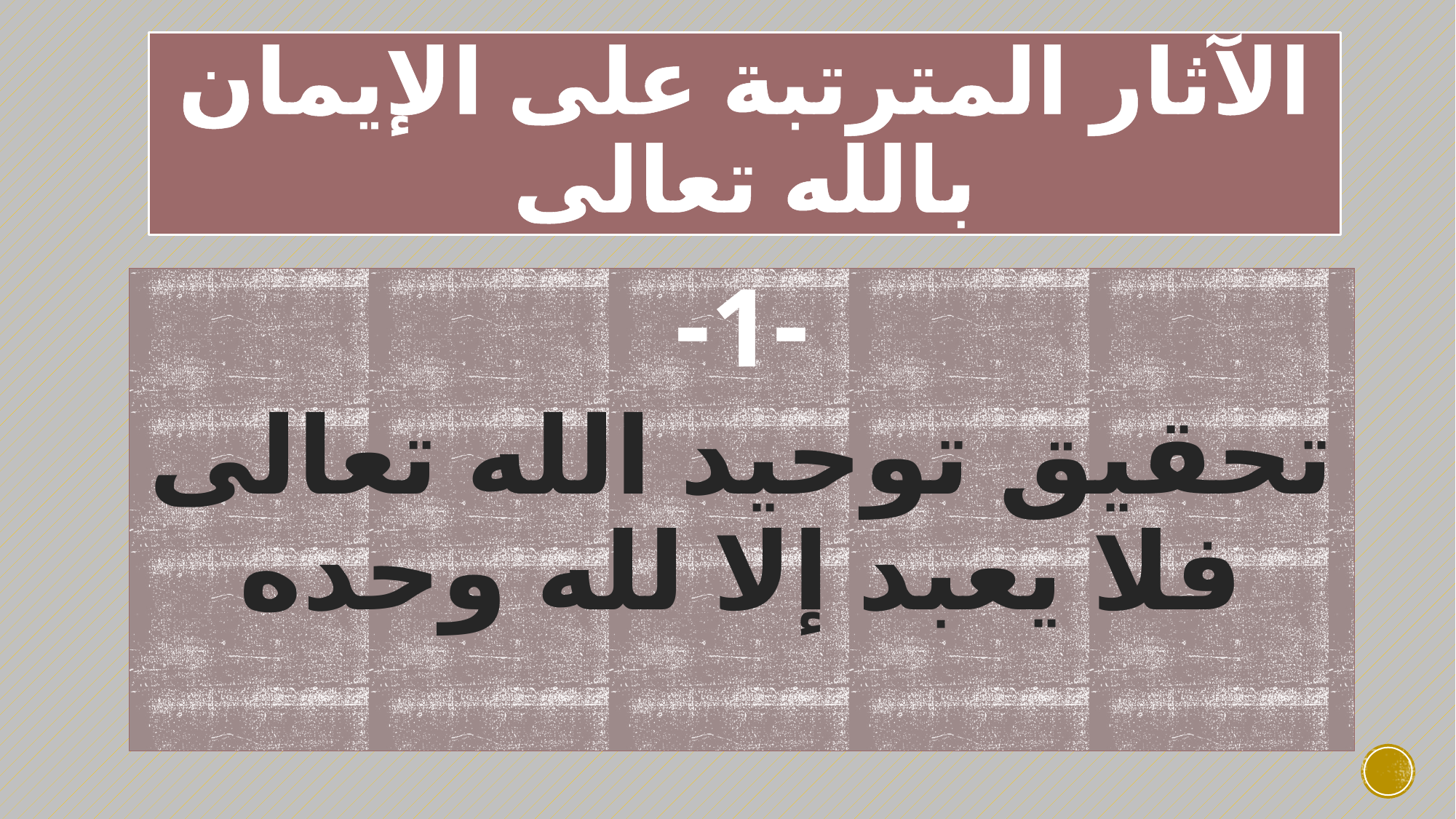

# الآثار المترتبة على الإيمان بالله تعالى
-1-
تحقيق توحيد الله تعالى فلا يعبد إلا لله وحده